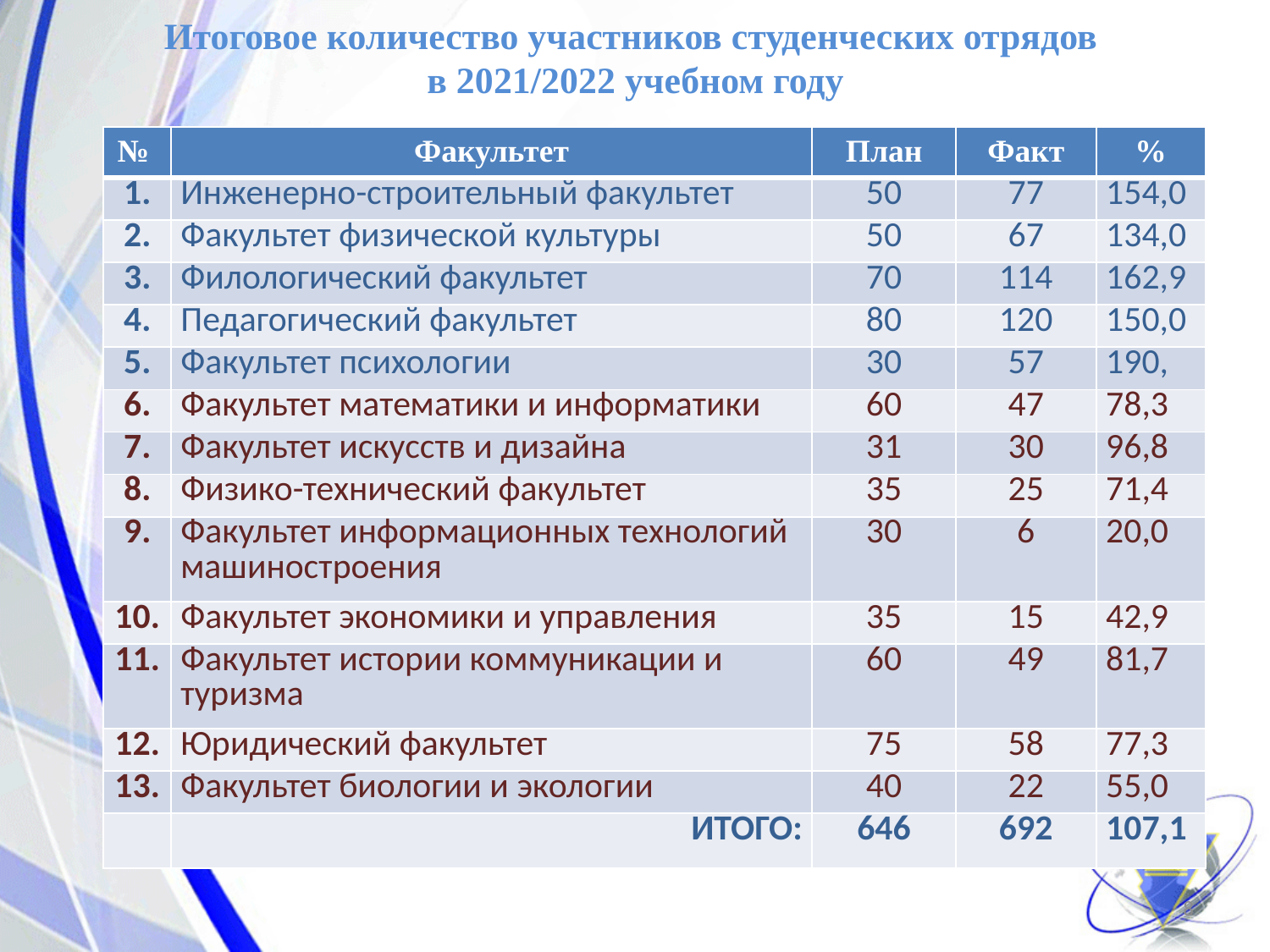

Итоговое количество участников студенческих отрядов
в 2021/2022 учебном году

| № | Факультет | План | Факт | % |
| --- | --- | --- | --- | --- |
| 1. | Инженерно-строительный факультет | 50 | 77 | 154,0 |
| 2. | Факультет физической культуры | 50 | 67 | 134,0 |
| 3. | Филологический факультет | 70 | 114 | 162,9 |
| 4. | Педагогический факультет | 80 | 120 | 150,0 |
| 5. | Факультет психологии | 30 | 57 | 190, |
| 6. | Факультет математики и информатики | 60 | 47 | 78,3 |
| 7. | Факультет искусств и дизайна | 31 | 30 | 96,8 |
| 8. | Физико-технический факультет | 35 | 25 | 71,4 |
| 9. | Факультет информационных технологий машиностроения | 30 | 6 | 20,0 |
| 10. | Факультет экономики и управления | 35 | 15 | 42,9 |
| 11. | Факультет истории коммуникации и туризма | 60 | 49 | 81,7 |
| 12. | Юридический факультет | 75 | 58 | 77,3 |
| 13. | Факультет биологии и экологии | 40 | 22 | 55,0 |
|  | ИТОГО: | 646 | 692 | 107,1 |
8